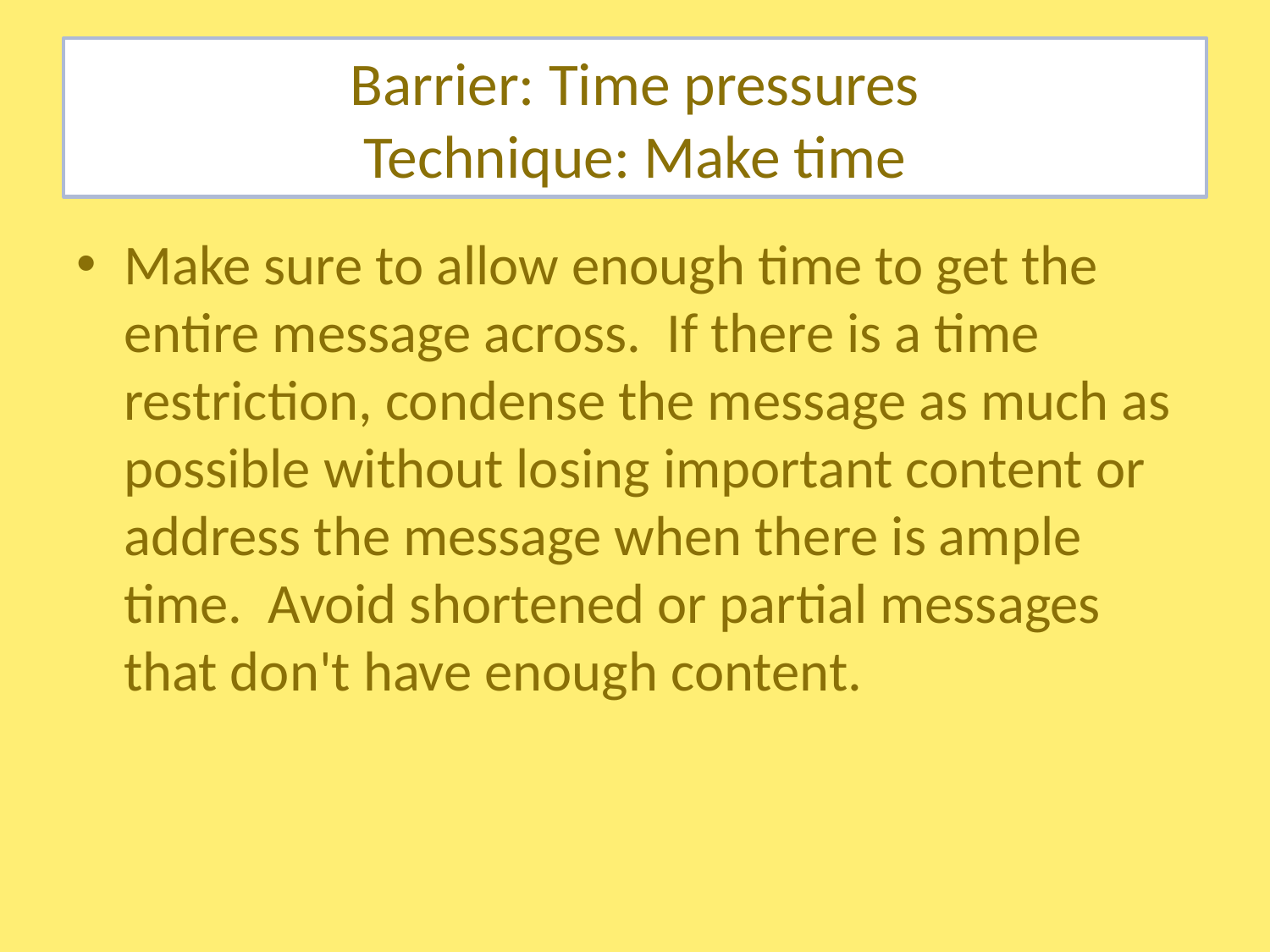

# Barrier: Time pressures Technique: Make time
Make sure to allow enough time to get the entire message across.  If there is a time restriction, condense the message as much as possible without losing important content or address the message when there is ample time.  Avoid shortened or partial messages that don't have enough content.